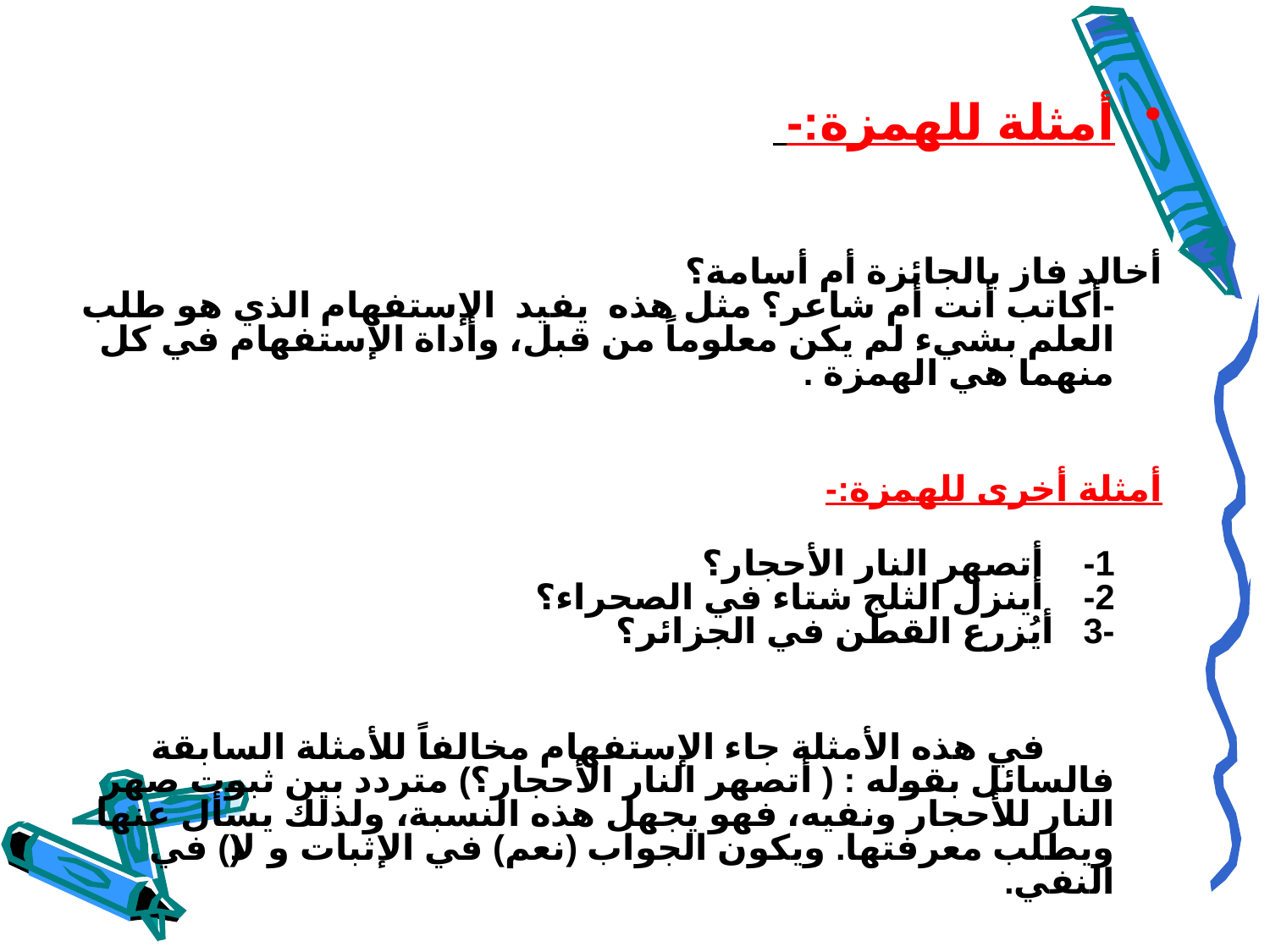

أمثلة للهمزة:-

أخالد فاز بالجائزة أم أسامة؟
-أكاتب أنت أم شاعر؟ مثل هذه  يفيد  الإستفهام الذي هو طلب العلم بشيء لم يكن معلوماً من قبل، وأداة الإستفهام في كل منهما هي الهمزة .

أمثلة أخرى للهمزة:-
1-    أتصهر النار الأحجار؟
2-    أينزل الثلج شتاء في الصحراء؟
-3   أيُزرع القطن في الجزائر؟

            في هذه الأمثلة جاء الإستفهام مخالفاً للأمثلة السابقة فالسائل بقوله : ( أتصهر النار الأحجار؟) متردد بين ثبوت صهر النار للأحجار ونفيه، فهو يجهل هذه النسبة، ولذلك يسأل عنها ويطلب معرفتها. ويكون الجواب (نعم) في الإثبات و(لا) في النفي.